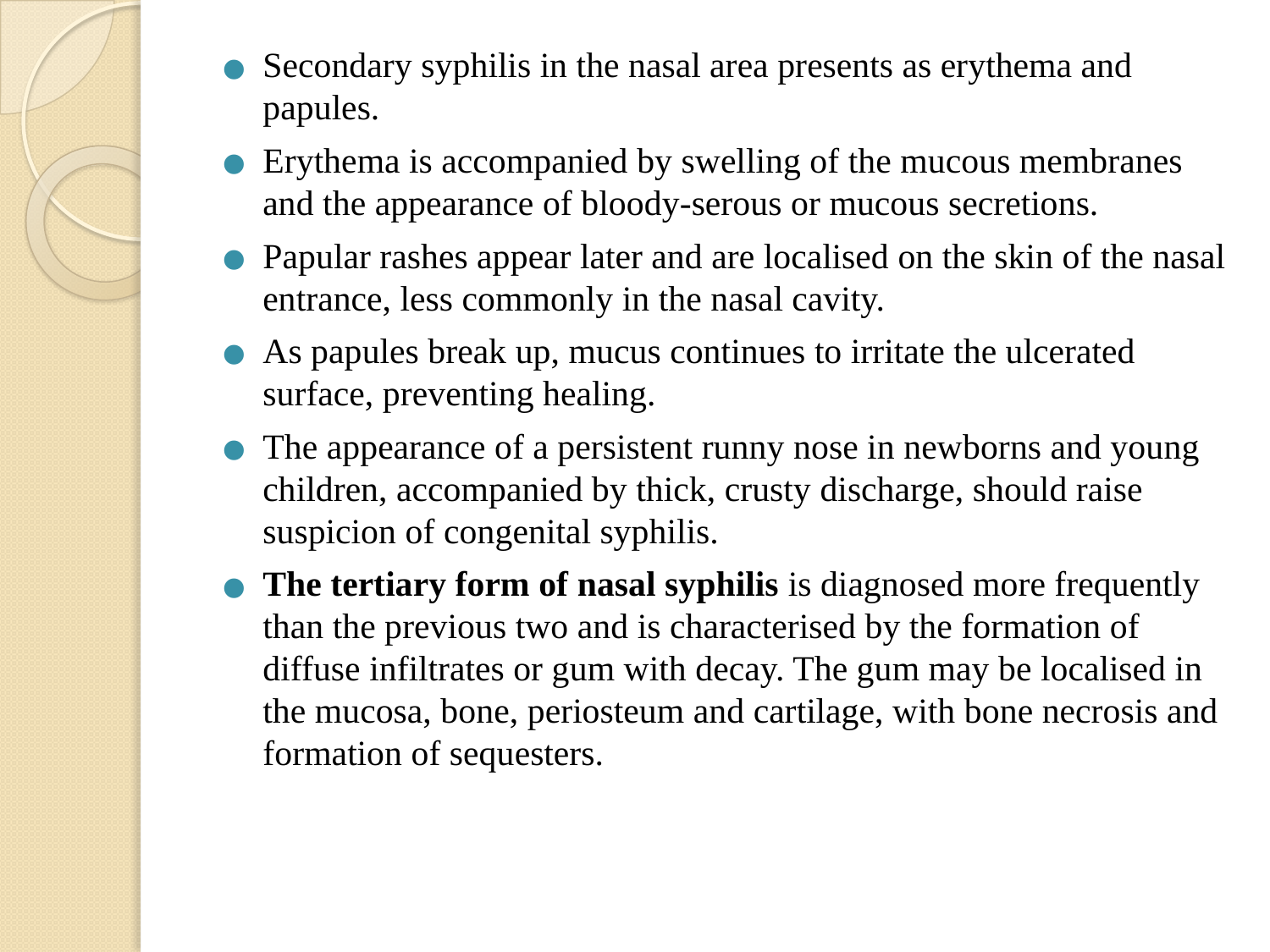

Secondary syphilis in the nasal area presents as erythema and papules.
Erythema is accompanied by swelling of the mucous membranes and the appearance of bloody-serous or mucous secretions.
Papular rashes appear later and are localised on the skin of the nasal entrance, less commonly in the nasal cavity.
As papules break up, mucus continues to irritate the ulcerated surface, preventing healing.
The appearance of a persistent runny nose in newborns and young children, accompanied by thick, crusty discharge, should raise suspicion of congenital syphilis.
The tertiary form of nasal syphilis is diagnosed more frequently than the previous two and is characterised by the formation of diffuse infiltrates or gum with decay. The gum may be localised in the mucosa, bone, periosteum and cartilage, with bone necrosis and formation of sequesters.

#